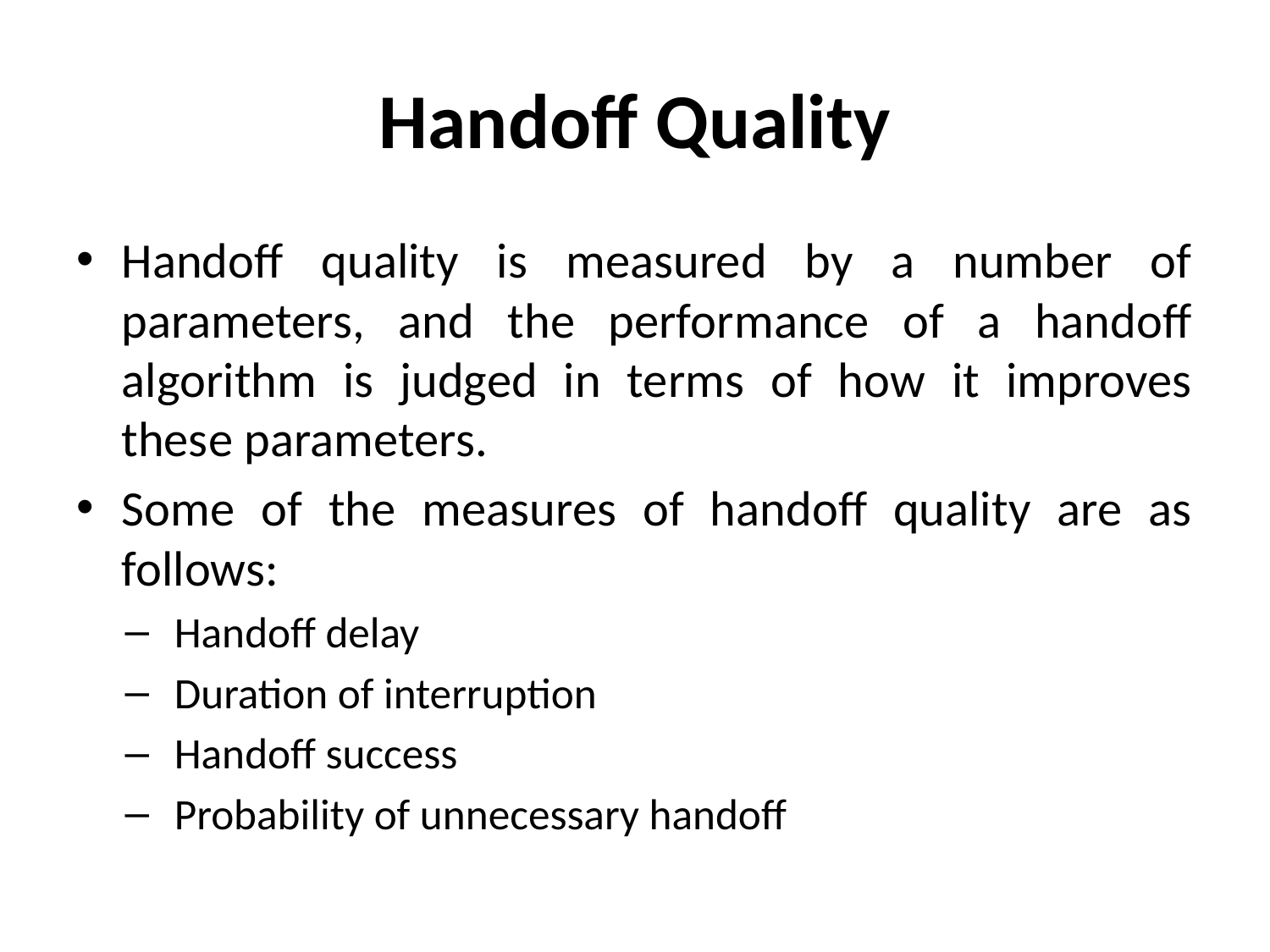

# Handoff Quality
Handoff quality is measured by a number of parameters, and the performance of a handoff algorithm is judged in terms of how it improves these parameters.
Some of the measures of handoff quality are as follows:
Handoff delay
Duration of interruption
Handoff success
Probability of unnecessary handoff